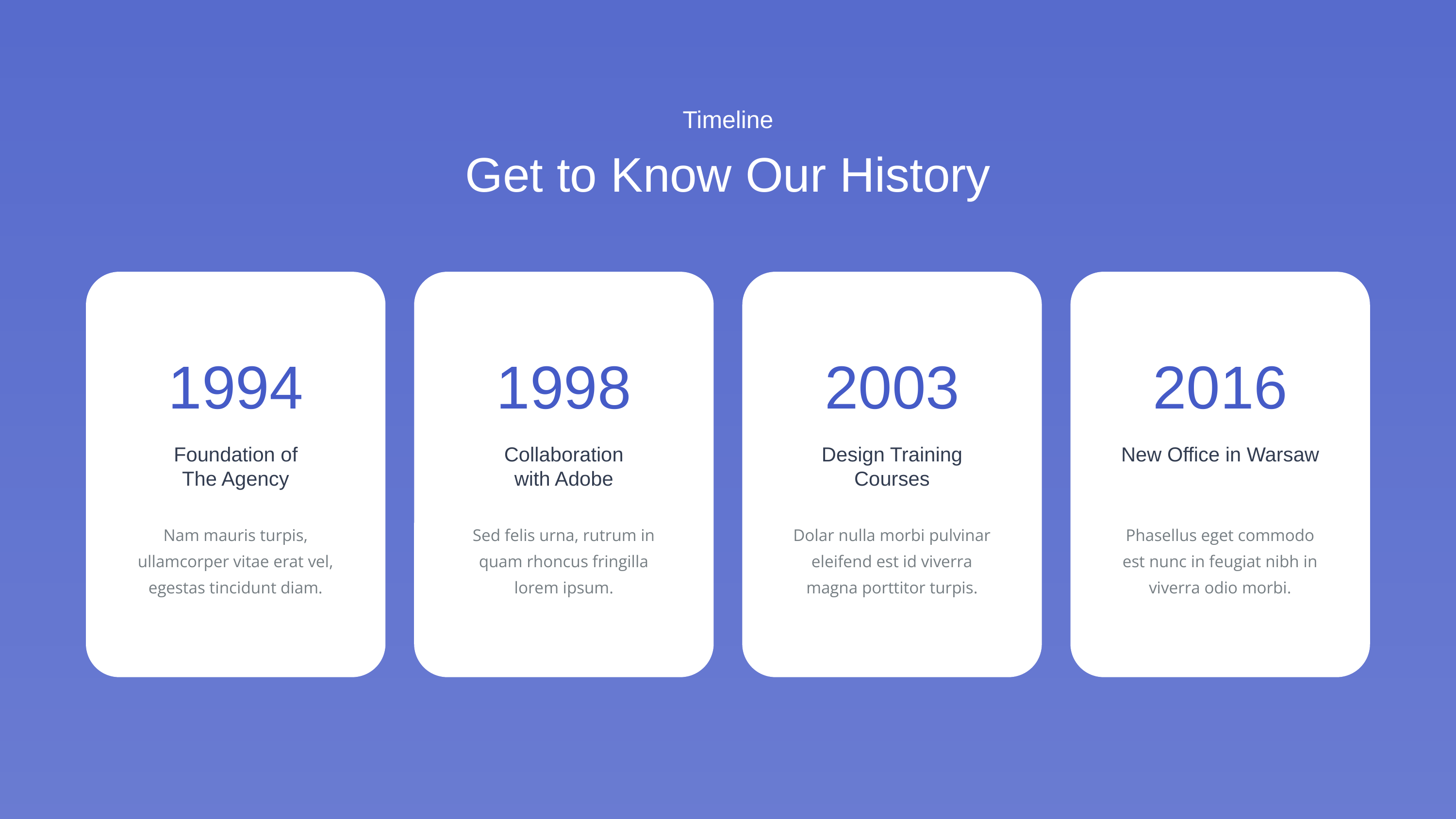

Timeline
Get to Know Our History

1994
1998
2003
2016
Foundation of
The Agency
Collaboration
with Adobe
Design Training Courses
New Office in Warsaw
Nam mauris turpis, ullamcorper vitae erat vel, egestas tincidunt diam.
Sed felis urna, rutrum in quam rhoncus fringilla lorem ipsum.
Dolar nulla morbi pulvinar eleifend est id viverra magna porttitor turpis.
Phasellus eget commodo est nunc in feugiat nibh in viverra odio morbi.